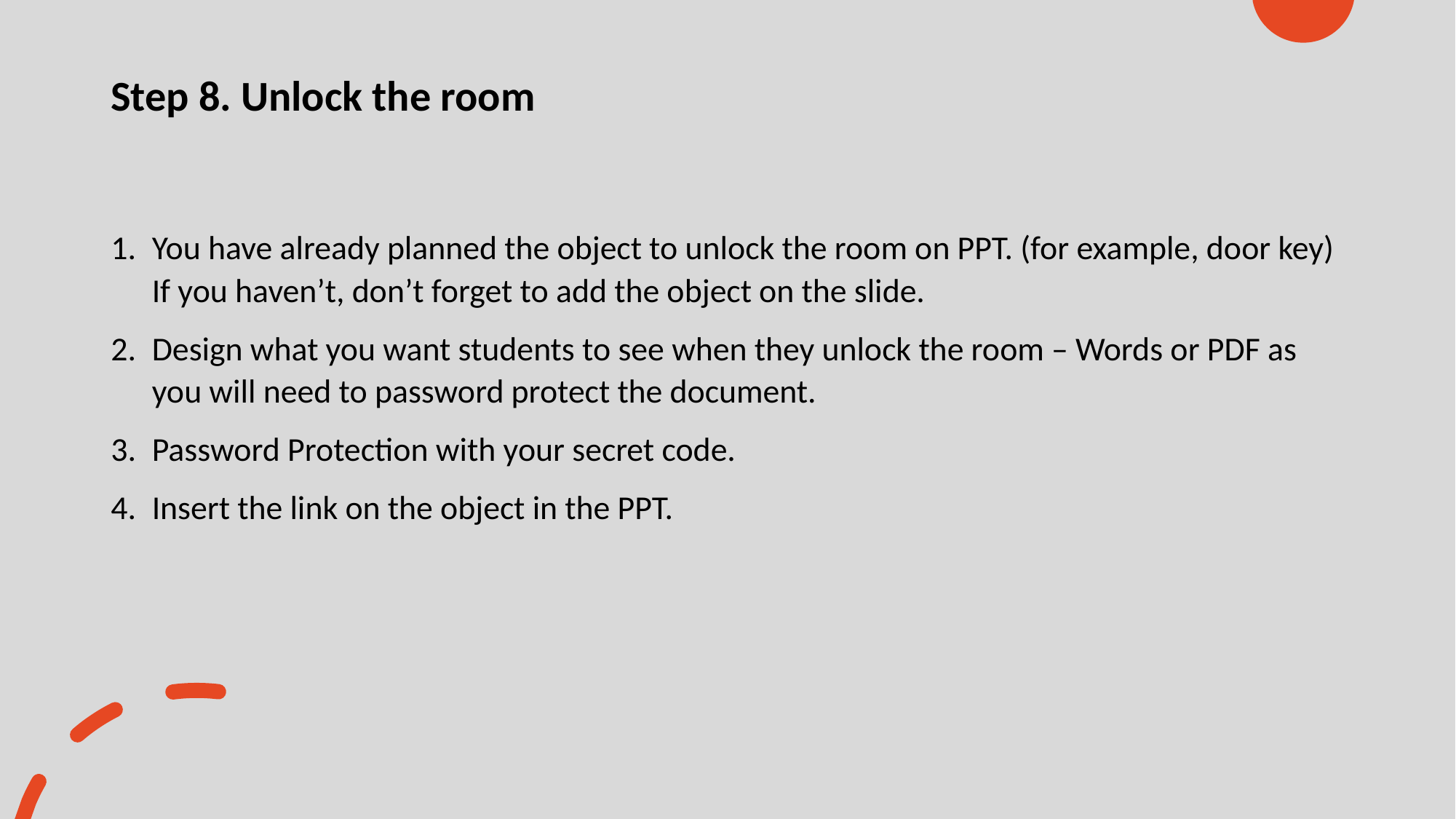

# Step 8. Unlock the room
You have already planned the object to unlock the room on PPT. (for example, door key) If you haven’t, don’t forget to add the object on the slide.
Design what you want students to see when they unlock the room – Words or PDF as you will need to password protect the document.
Password Protection with your secret code.
Insert the link on the object in the PPT.